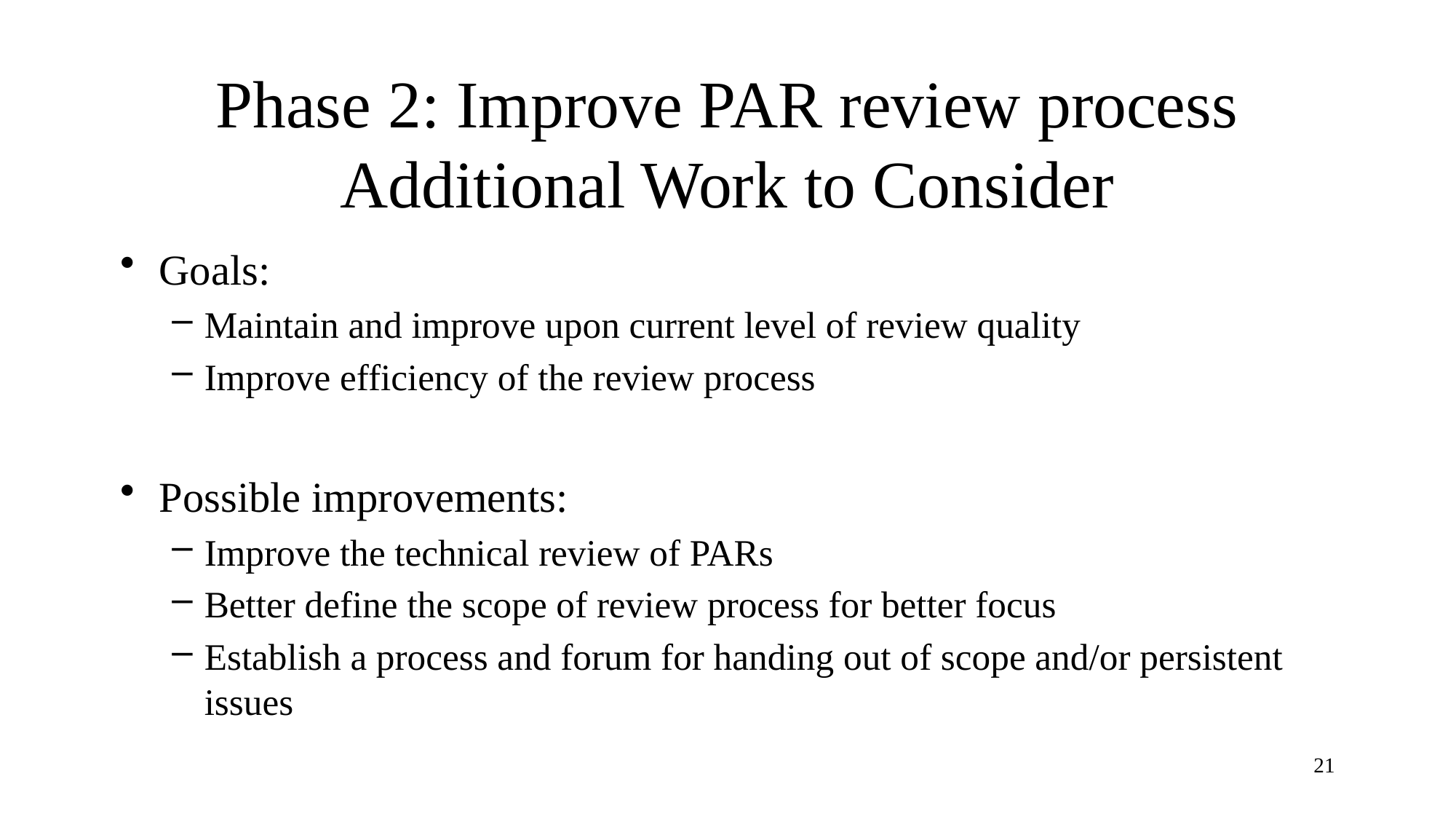

# Phase 2: Improve PAR review process Additional Work to Consider
Goals:
Maintain and improve upon current level of review quality
Improve efficiency of the review process

Possible improvements:
Improve the technical review of PARs
Better define the scope of review process for better focus
Establish a process and forum for handing out of scope and/or persistent issues

21